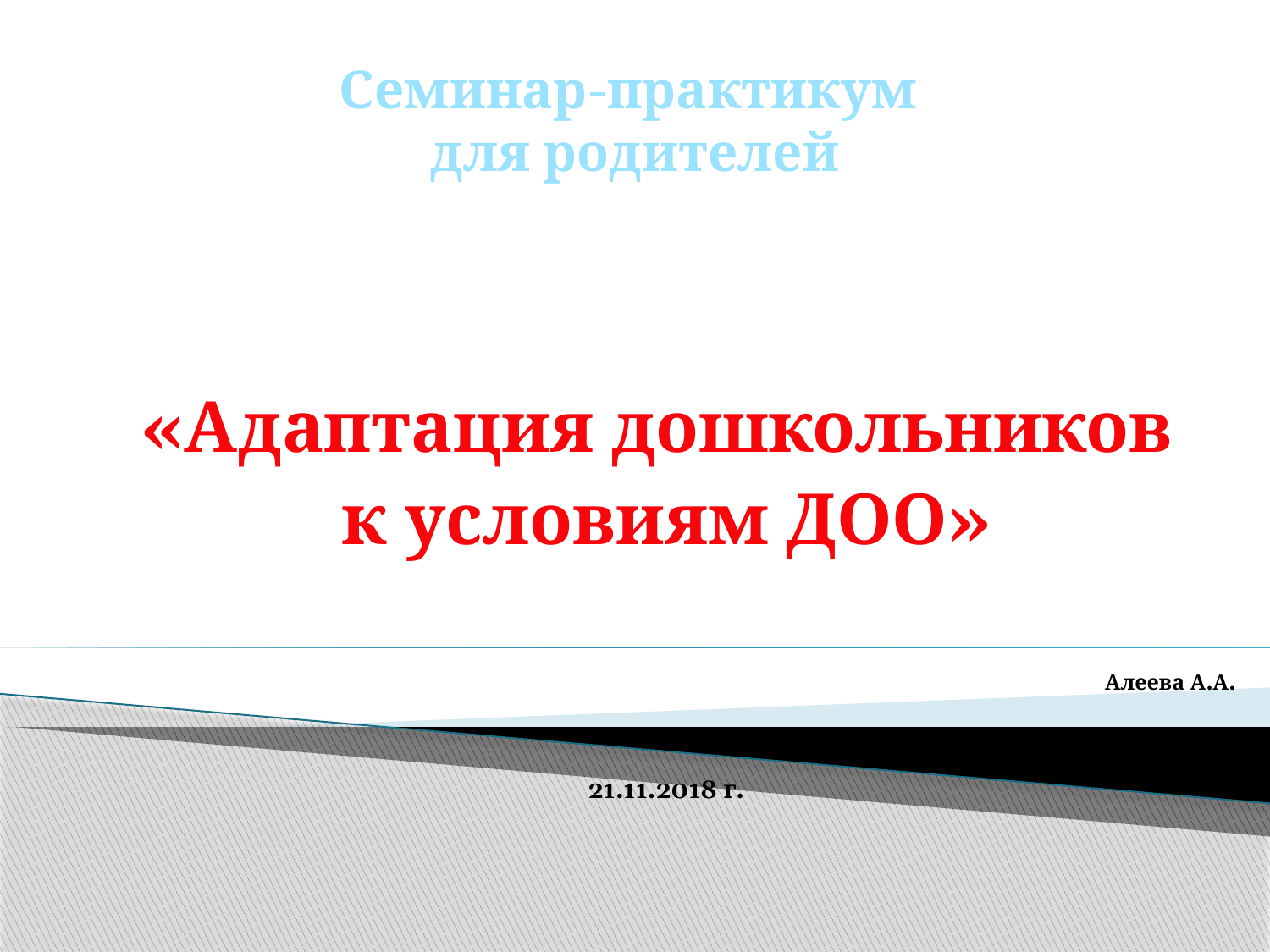

# Семинар-практикум для родителей
«Адаптация дошкольников
к условиям ДОО»

Алеева А.А.

21.11.2018 г.